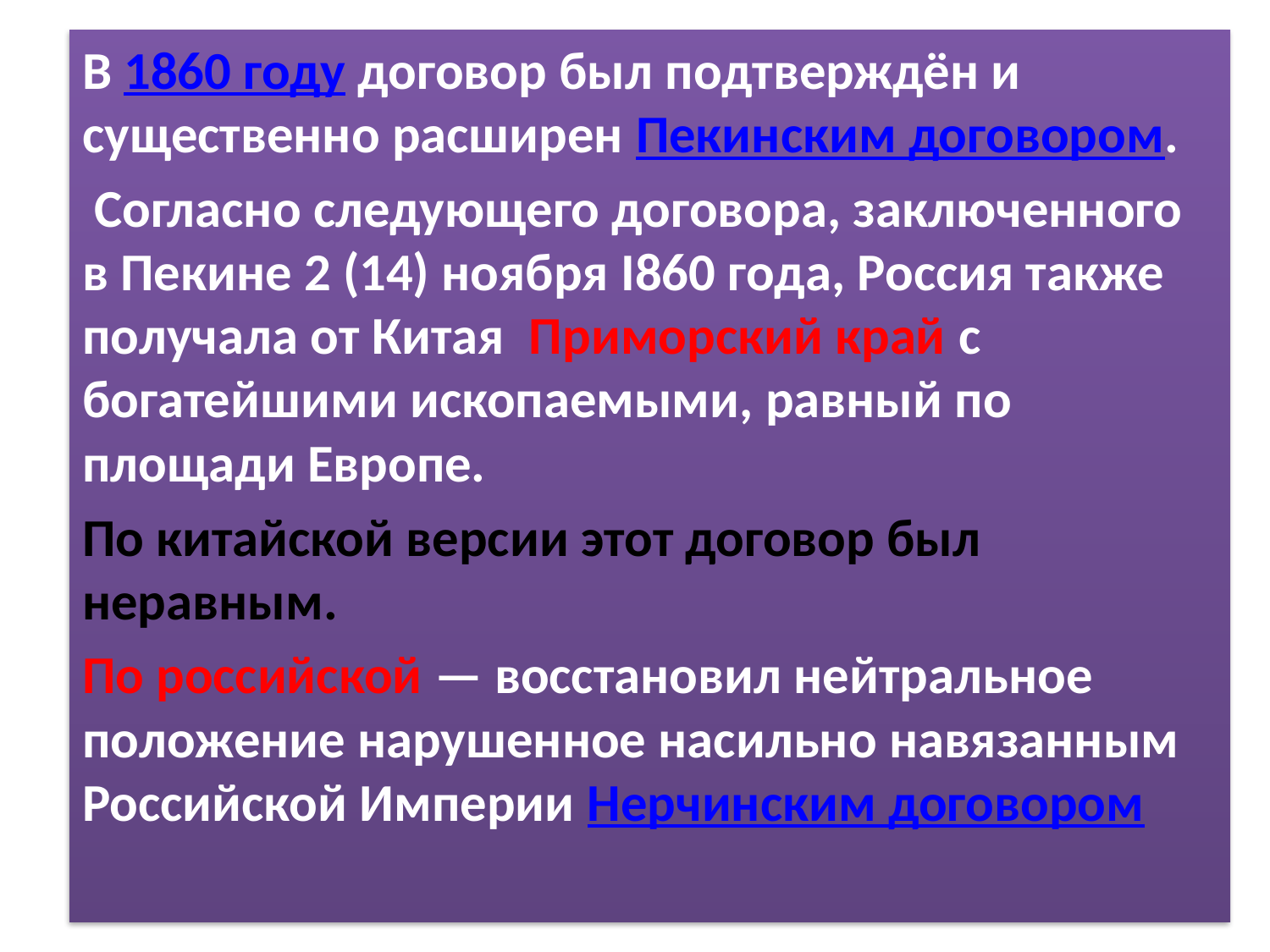

В 1860 году договор был подтверждён и существенно расширен Пекинским договором.
 Согласно следующего договора, заключенного в Пекине 2 (14) ноября I860 года, Россия также получала от Китая  Приморский край с богатейшими ископаемыми, равный по площади Европе.
По китайской версии этот договор был неравным.
По российской — восстановил нейтральное положение нарушенное насильно навязанным Российской Империи Нерчинским договором
# .